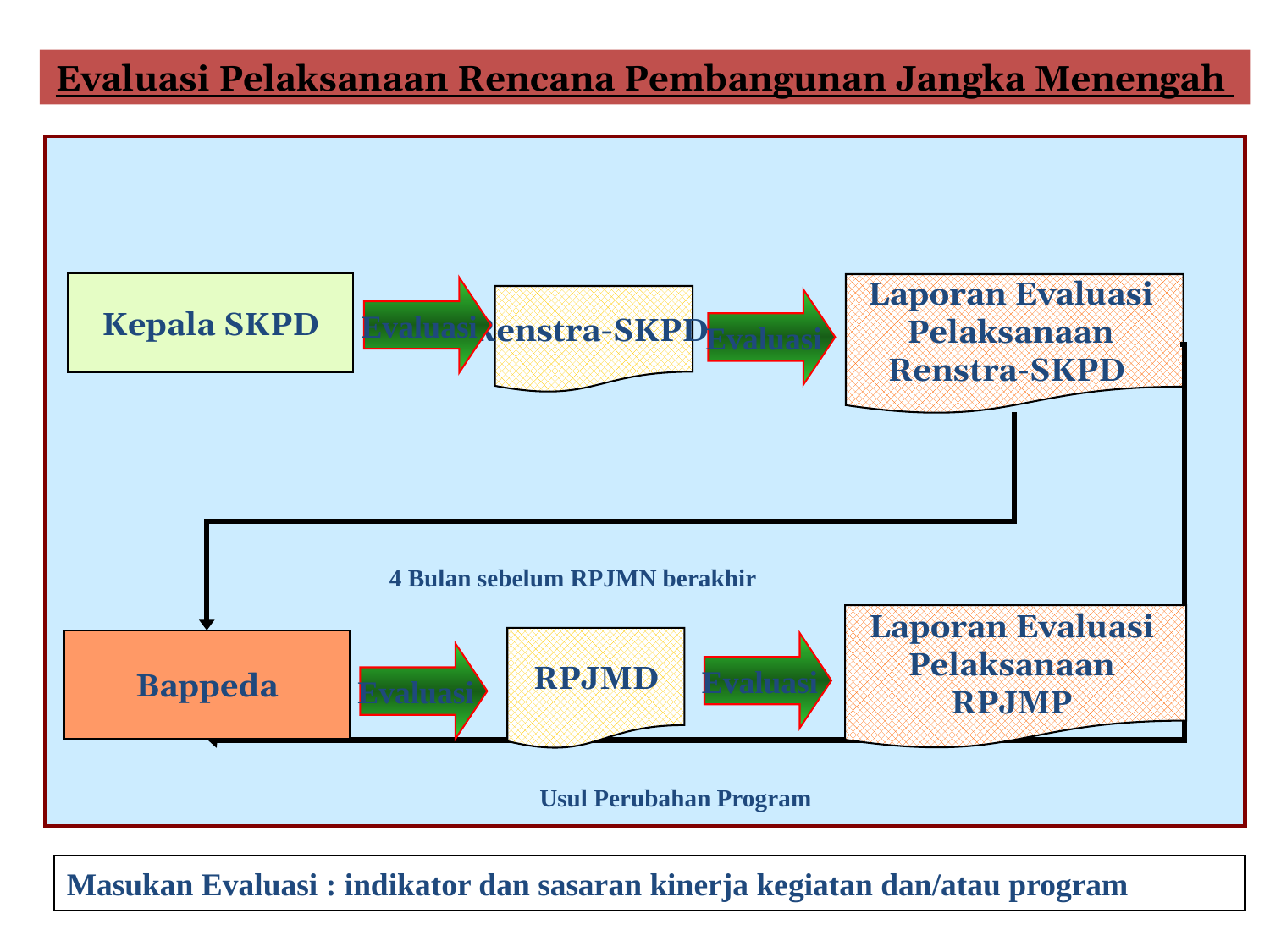

Evaluasi Pelaksanaan Rencana Pembangunan Jangka Menengah

Kepala SKPD
Laporan Evaluasi
Pelaksanaan
Renstra-SKPD
Evaluasi
Renstra-SKPD
Evaluasi

4 Bulan sebelum RPJMN berakhir
Laporan Evaluasi
Pelaksanaan
RPJMP
RPJMD
Bappeda
Evaluasi
Evaluasi

Usul Perubahan Program
Masukan Evaluasi : indikator dan sasaran kinerja kegiatan dan/atau program